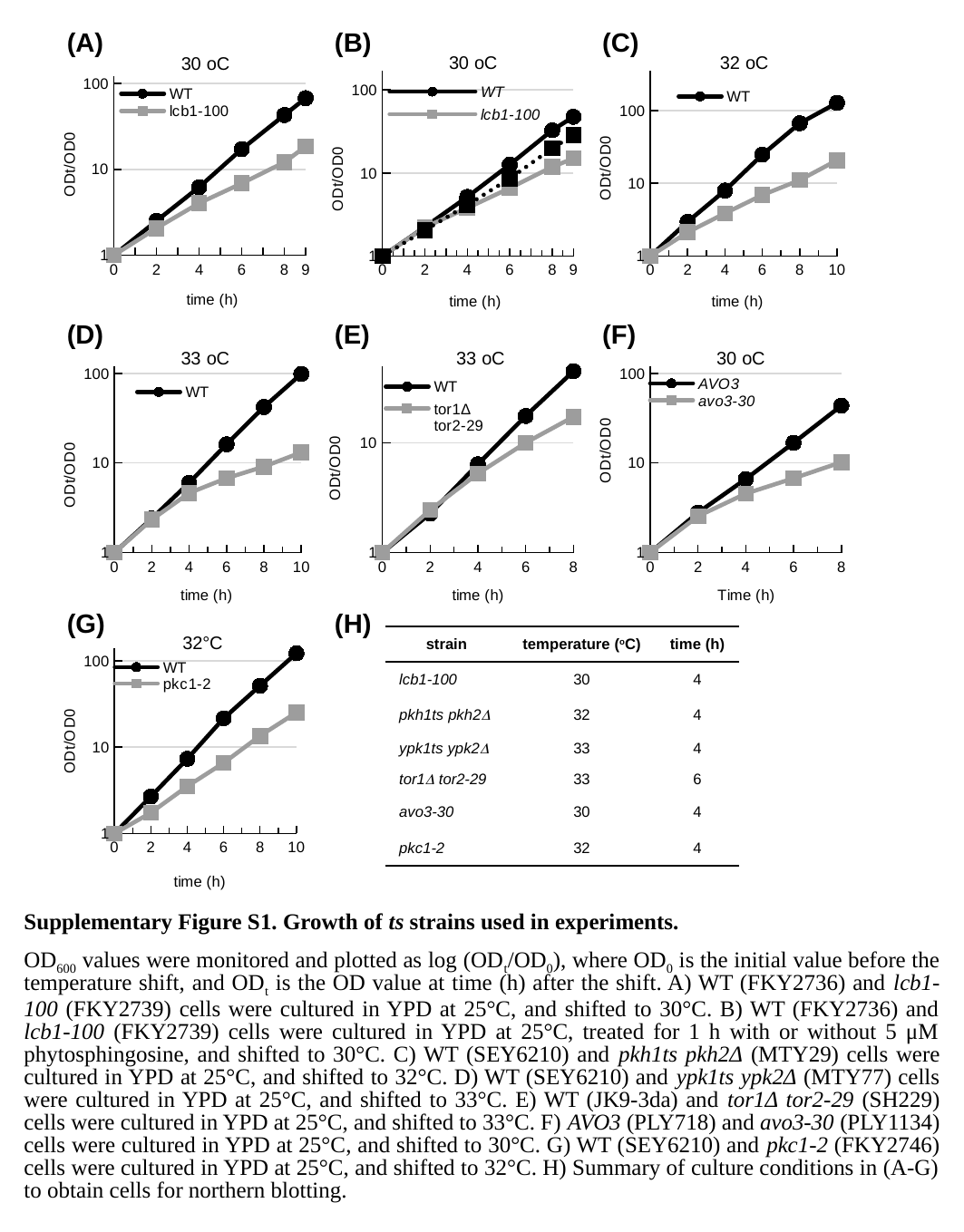

(A)
(B)
(C)

### Chart: 30 oC

| Category |  |  |
|---|---|---|
| 0 | 1.0 | 1.0 |
|  | None | None |
| 2 | 2.5076923076923077 | 2.0606060606060606 |
|  | None | None |
| 4 | 6.184615384615385 | 4.03030303030303 |
|  | None | None |
| 6 | 17.16923076923077 | 6.848484848484849 |
|  | None | None |
| 8 | 42.76923076923077 | 12.06060606060606 |
| 9 | 67.23076923076923 | 18.484848484848484 |

### Chart: 30 oC

| Category | WT | lcb1-100 | lcb1-100+PHS |
|---|---|---|---|
| 0 | 1.0 | 1.0 | 1.0 |
|  | None | None | None |
| 2 | 2.2413793103448274 | 2.225 | 2.0491803278688523 |
|  | None | None | None |
| 4 | 5.155172413793103 | 3.791666666666667 | 4.122950819672131 |
|  | None | None | None |
| 6 | 12.637931034482758 | 6.583333333333334 | 8.59016393442623 |
|  | None | None | None |
| 8 | 32.75862068965517 | 11.833333333333334 | 19.83606557377049 |
| 9 | 47.49999999999999 | 15.000000000000002 | 28.688524590163937 |

### Chart: 32 oC

| Category |  |  |
|---|---|---|
| 0 | 1.0 | 1.0 |
| 2 | 2.957142857142857 | 2.1206896551724137 |
| 4 | 7.928571428571429 | 3.862068965517241 |
| 6 | 24.71428571428571 | 6.8965517241379315 |
| 8 | 66.57142857142857 | 11.034482758620689 |
| 10 | 126.85714285714286 | 20.68965517241379 |
(D)
(E)
(F)

### Chart: 33 oC

| Category |  |  |
|---|---|---|
| 0 | 1.0 | 1.0 |
| 2 | 2.4 | 2.3333333333333335 |
| 4 | 5.999999999999999 | 4.614035087719298 |
| 6 | 16.16 | 6.754385964912281 |
| 8 | 42.199999999999996 | 9.105263157894736 |
| 10 | 98.6 | 13.12280701754386 |

### Chart: 33 oC

| Category | WT | tor1Δ
tor2-29 |
|---|---|---|
| 0 | 1.0 | 1.0 |
| 2 | 2.26271186440678 | 2.445859872611465 |
| 4 | 6.389830508474577 | 5.261146496815286 |
| 6 | 17.6271186440678 | 10.031847133757962 |
| 8 | 45.08474576271187 | 17.32484076433121 |

### Chart: 30 oC

| Category |  |  |
|---|---|---|
| 0 | 1.0 | 1.0 |
| 2 | 2.790322580645161 | 2.5436893203883497 |
| 4 | 6.612903225806451 | 4.54368932038835 |
| 6 | 16.774193548387096 | 6.737864077669903 |
| 8 | 43.62903225806452 | 10.194174757281555 |
(G)
(H)
| strain | temperature (oC) | time (h) |
| --- | --- | --- |
| lcb1-100 | 30 | 4 |
| pkh1ts pkh2Δ | 32 | 4 |
| ypk1ts ypk2Δ | 33 | 4 |
| tor1Δ tor2-29 | 33 | 6 |
| avo3-30 | 30 | 4 |
| pkc1-2 | 32 | 4 |

### Chart: 32°C

| Category |  |  |
|---|---|---|
| 0 | 1.0 | 1.0 |
| 2 | 2.6785714285714284 | 1.7399999999999998 |
| 4 | 7.321428571428571 | 3.5199999999999996 |
| 6 | 21.517857142857142 | 6.56 |
| 8 | 51.42857142857142 | 13.5 |
| 10 | 122.32142857142857 | 25.2 |
Supplementary Figure S1. Growth of ts strains used in experiments.
OD600 values were monitored and plotted as log (ODt/OD0), where OD0 is the initial value before the temperature shift, and ODt is the OD value at time (h) after the shift. A) WT (FKY2736) and lcb1-100 (FKY2739) cells were cultured in YPD at 25°C, and shifted to 30°C. B) WT (FKY2736) and lcb1-100 (FKY2739) cells were cultured in YPD at 25°C, treated for 1 h with or without 5 μM phytosphingosine, and shifted to 30°C. C) WT (SEY6210) and pkh1ts pkh2Δ (MTY29) cells were cultured in YPD at 25°C, and shifted to 32°C. D) WT (SEY6210) and ypk1ts ypk2Δ (MTY77) cells were cultured in YPD at 25°C, and shifted to 33°C. E) WT (JK9-3da) and tor1Δ tor2-29 (SH229) cells were cultured in YPD at 25°C, and shifted to 33°C. F) AVO3 (PLY718) and avo3-30 (PLY1134) cells were cultured in YPD at 25°C, and shifted to 30°C. G) WT (SEY6210) and pkc1-2 (FKY2746) cells were cultured in YPD at 25°C, and shifted to 32°C. H) Summary of culture conditions in (A-G) to obtain cells for northern blotting.